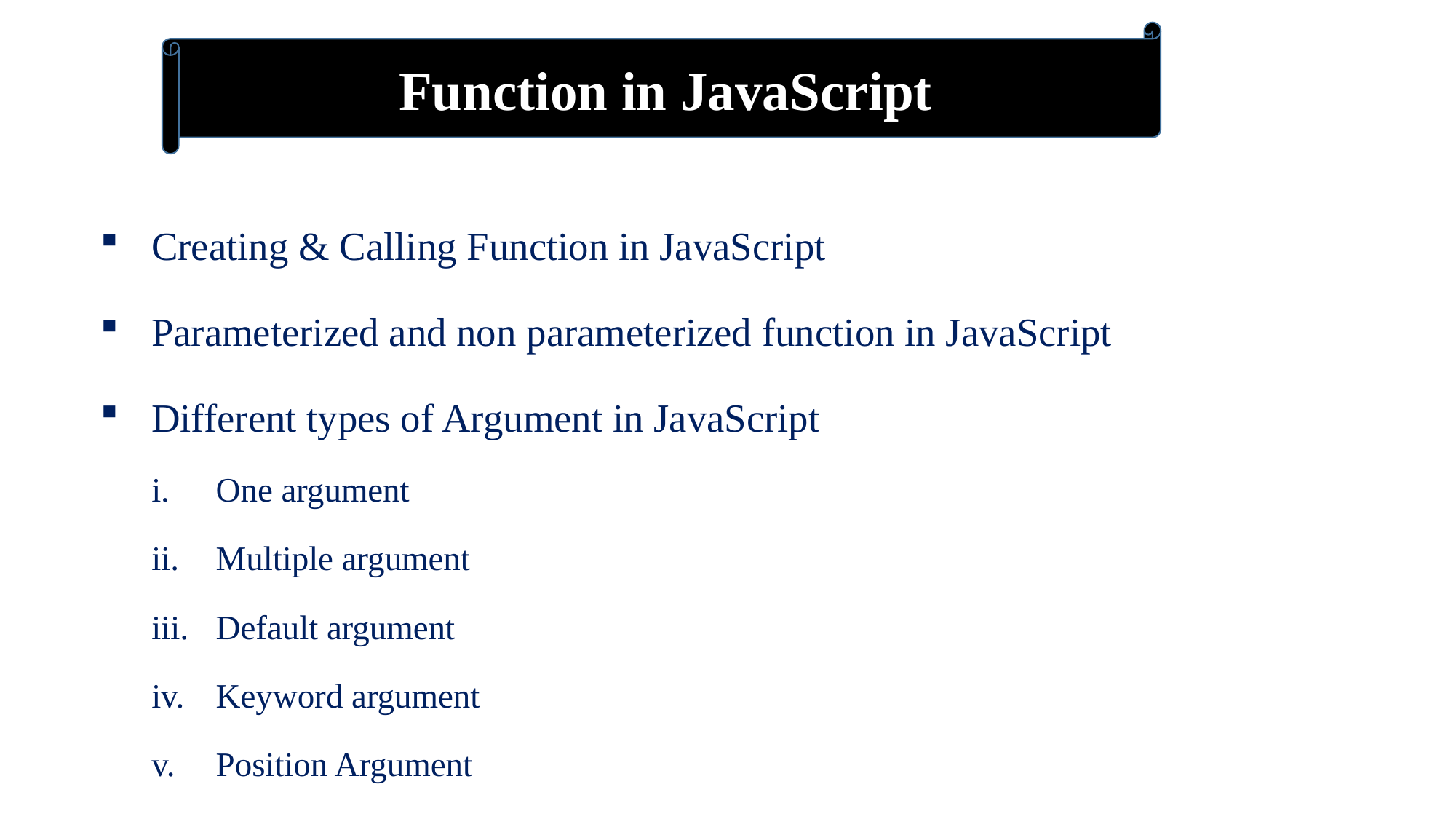

Function in JavaScript
Creating & Calling Function in JavaScript
Parameterized and non parameterized function in JavaScript
Different types of Argument in JavaScript
One argument
Multiple argument
Default argument
Keyword argument
Position Argument